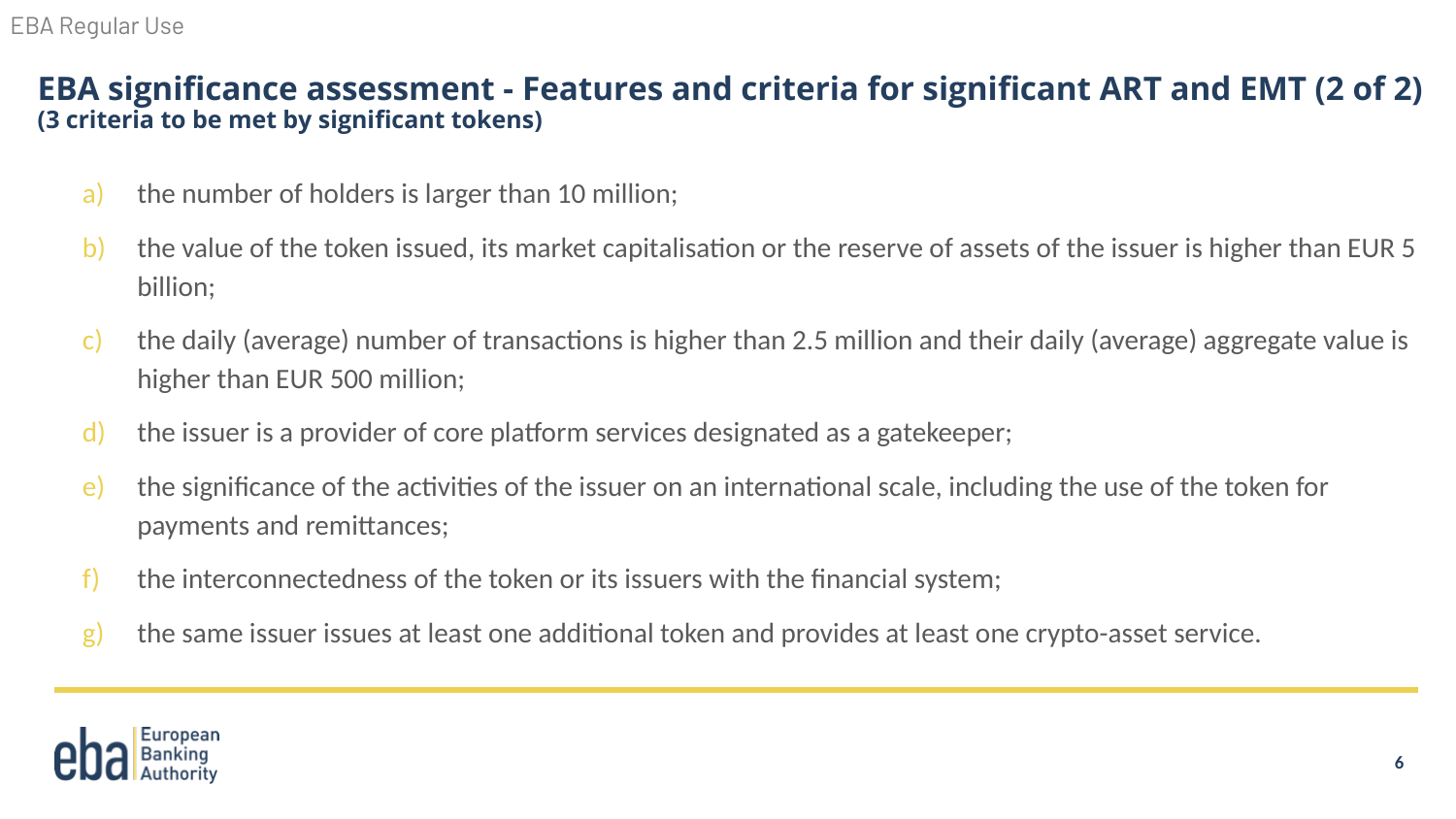

# EBA significance assessment - Features and criteria for significant ART and EMT (2 of 2) (3 criteria to be met by significant tokens)​
the number of holders is larger than 10 million;
the value of the token issued, its market capitalisation or the reserve of assets of the issuer is higher than EUR 5 billion;
the daily (average) number of transactions is higher than 2.5 million and their daily (average) aggregate value is higher than EUR 500 million;
the issuer is a provider of core platform services designated as a gatekeeper;
the significance of the activities of the issuer on an international scale, including the use of the token for payments and remittances;
the interconnectedness of the token or its issuers with the financial system;
the same issuer issues at least one additional token and provides at least one crypto-asset service.
6